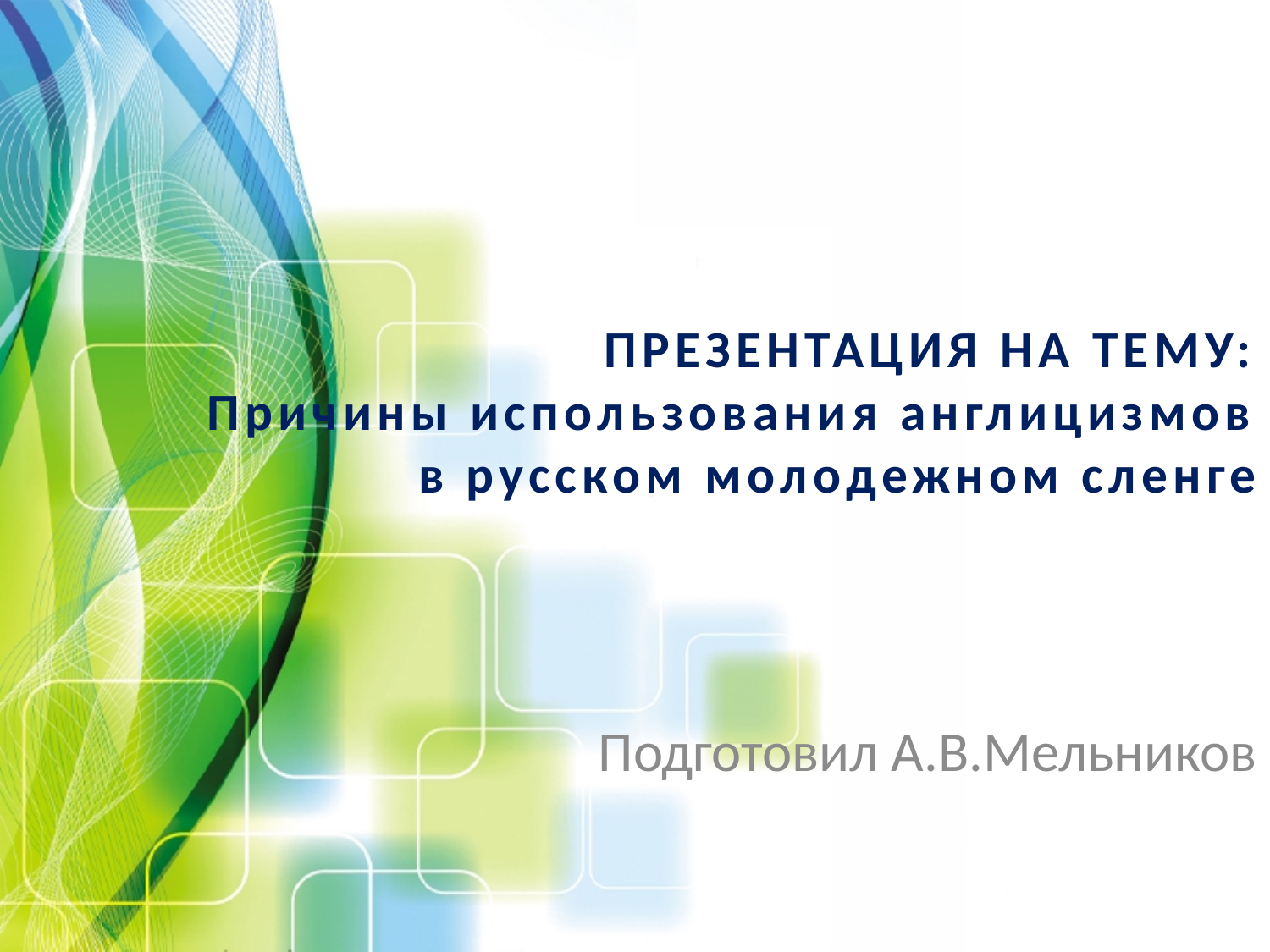

# ПРЕЗЕНТАЦИЯ НА ТЕМУ: Причины использования англицизмов в русском молодежном сленге
Подготовил А.В.Мельников